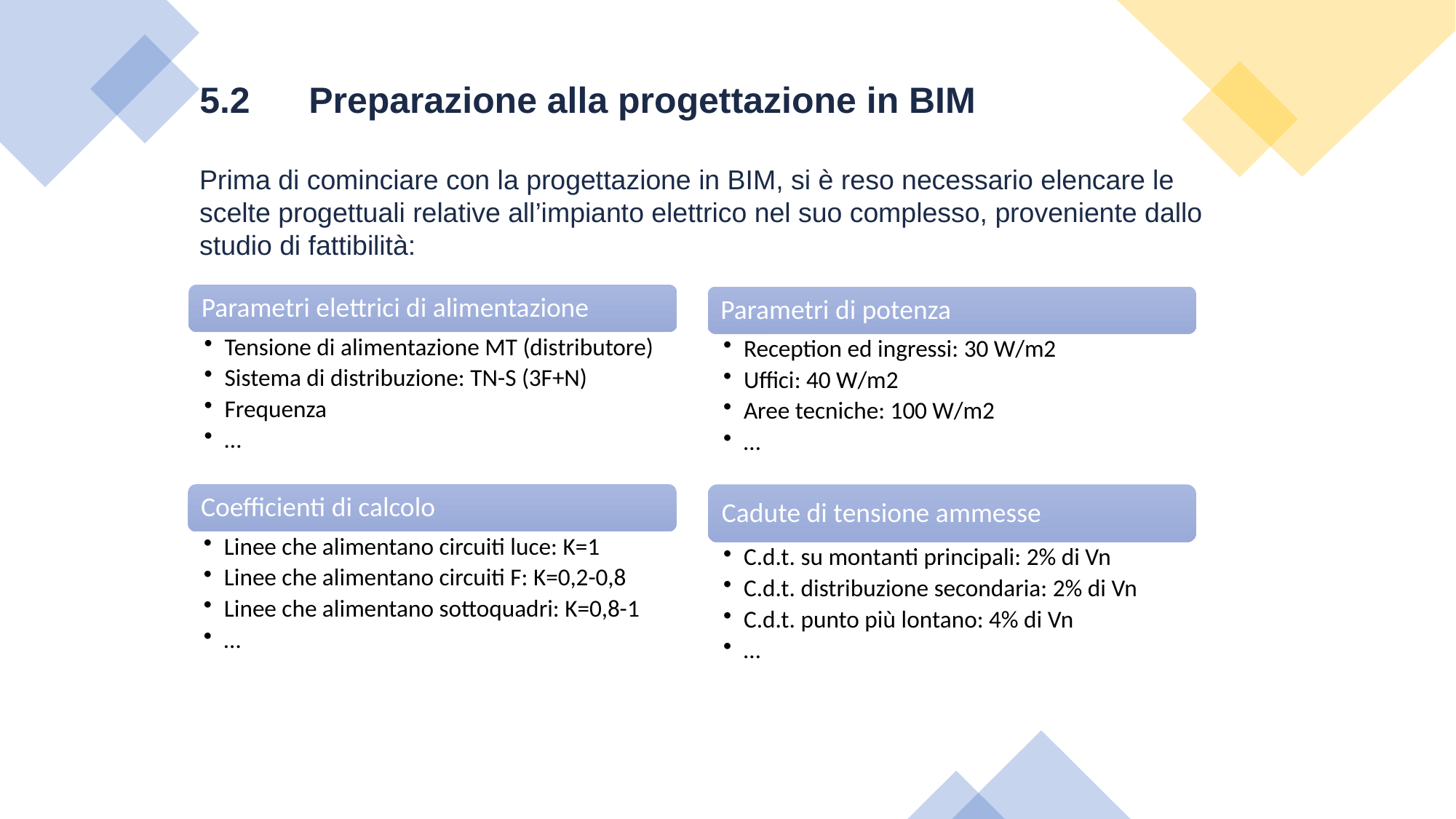

5.2	Preparazione alla progettazione in BIM

Prima di cominciare con la progettazione in BIM, si è reso necessario elencare le scelte progettuali relative all’impianto elettrico nel suo complesso, proveniente dallo studio di fattibilità:
Parametri elettrici di alimentazione
Tensione di alimentazione MT (distributore)
Sistema di distribuzione: TN-S (3F+N)
Frequenza
…
Parametri di potenza
Reception ed ingressi: 30 W/m2
Uffici: 40 W/m2
Aree tecniche: 100 W/m2
…
Coefficienti di calcolo
Linee che alimentano circuiti luce: K=1
Linee che alimentano circuiti F: K=0,2-0,8
Linee che alimentano sottoquadri: K=0,8-1
…
Cadute di tensione ammesse
C.d.t. su montanti principali: 2% di Vn
C.d.t. distribuzione secondaria: 2% di Vn
C.d.t. punto più lontano: 4% di Vn
…